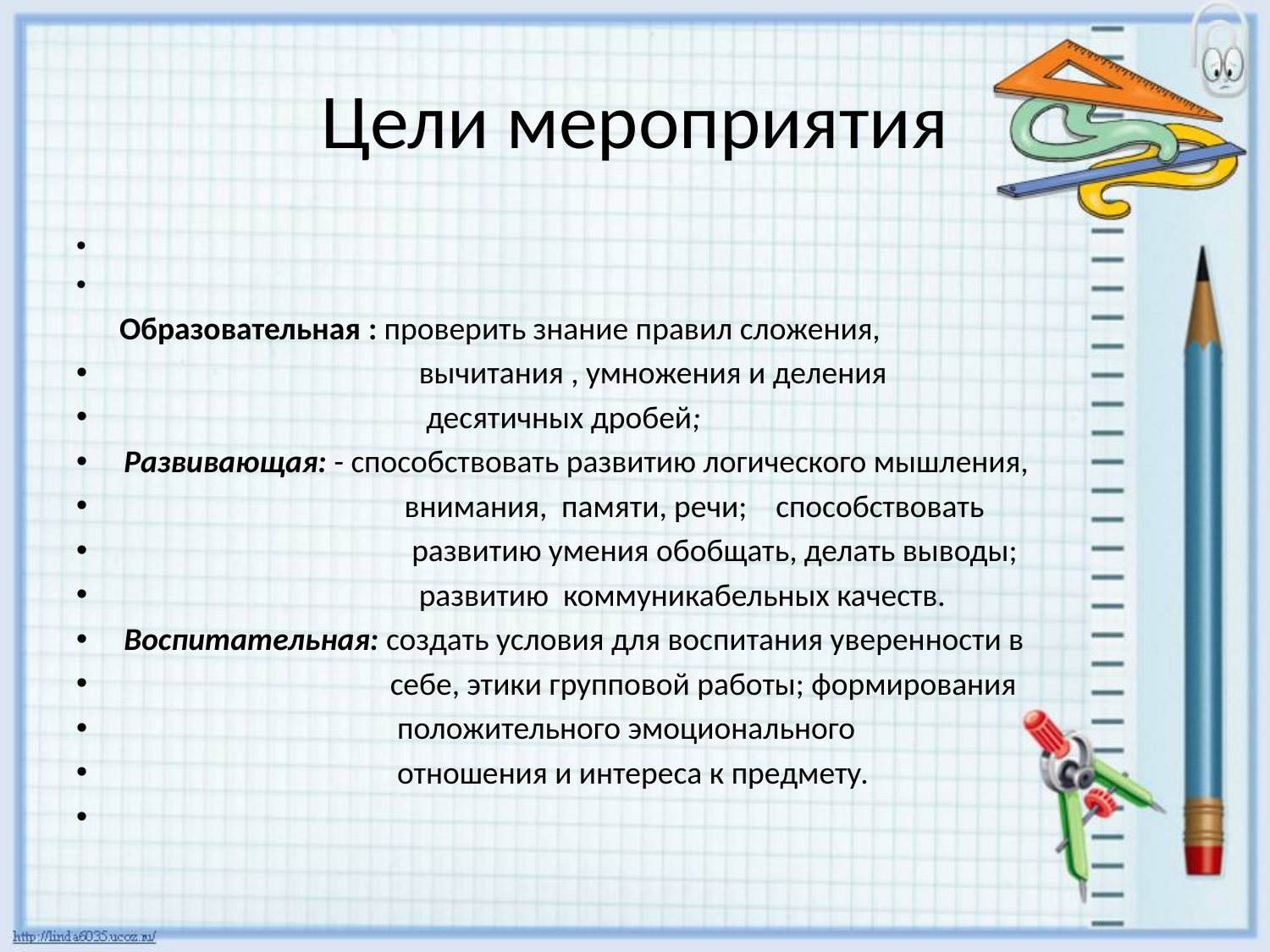

# Цели мероприятия

      Образовательная : проверить знание правил сложения,
                                         вычитания , умножения и деления
                                          десятичных дробей;
Развивающая: - способствовать развитию логического мышления,
                                       внимания,  памяти, речи;    способствовать
                                        развитию умения обобщать, делать выводы;
                                         развитию  коммуникабельных качеств.
Воспитательная: создать условия для воспитания уверенности в
                                     себе, этики групповой работы; формирования
                                      положительного эмоционального
                                      отношения и интереса к предмету.